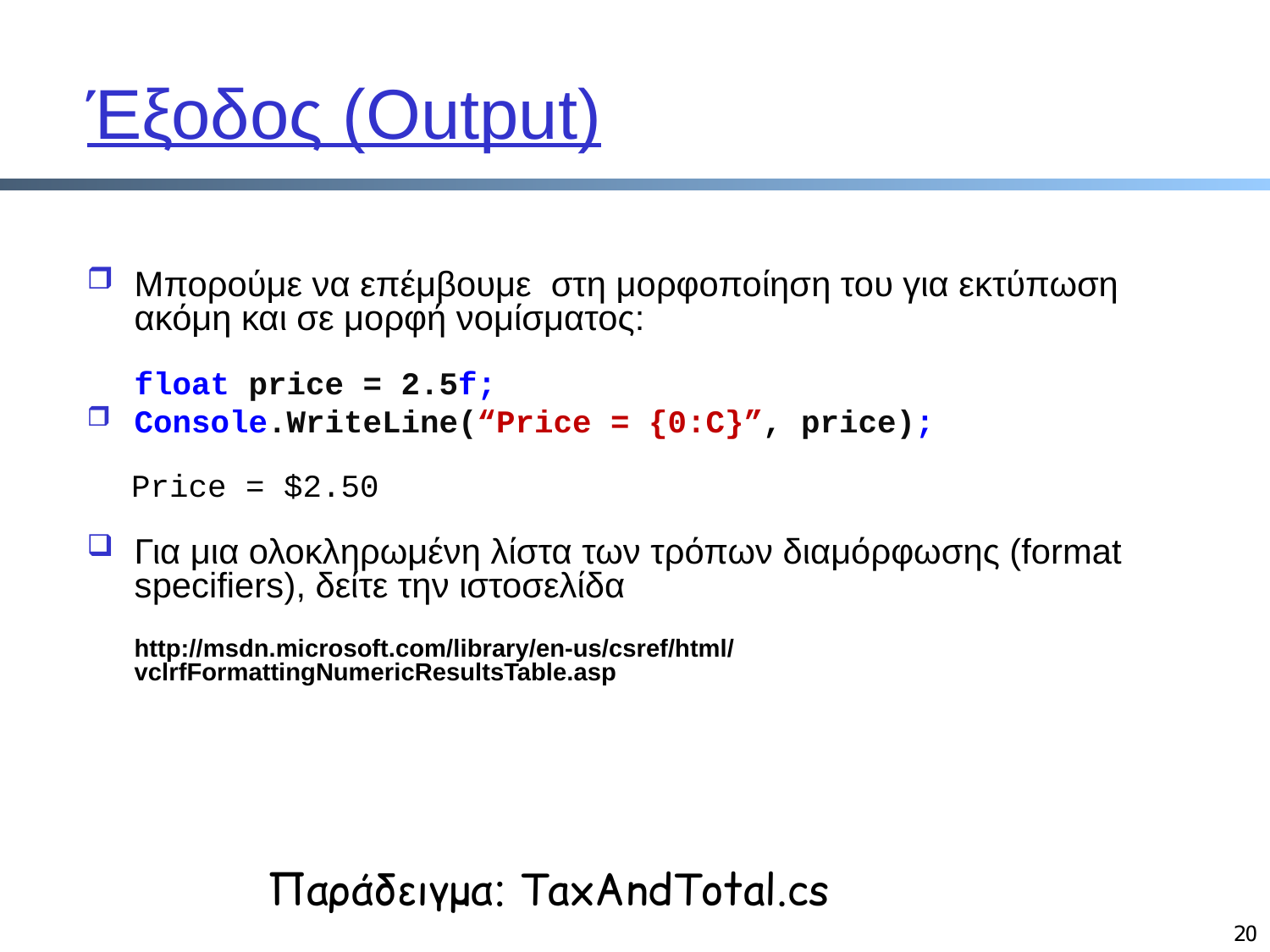

# Έξοδος (Output)

Μπορούμε να επέμβουμε  στη μορφοποίηση του για εκτύπωση ακόμη και σε μορφή νομίσματος:
float price = 2.5f;
Console.WriteLine(“Price = {0:C}”, price);
     Price = $2.50
Για μια ολοκληρωμένη λίστα των τρόπων διαμόρφωσης (format specifiers), δείτε την ιστοσελίδα
http://msdn.microsoft.com/library/en-us/csref/html/vclrfFormattingNumericResultsTable.asp
Παράδειγμα: TaxAndTotal.cs
20